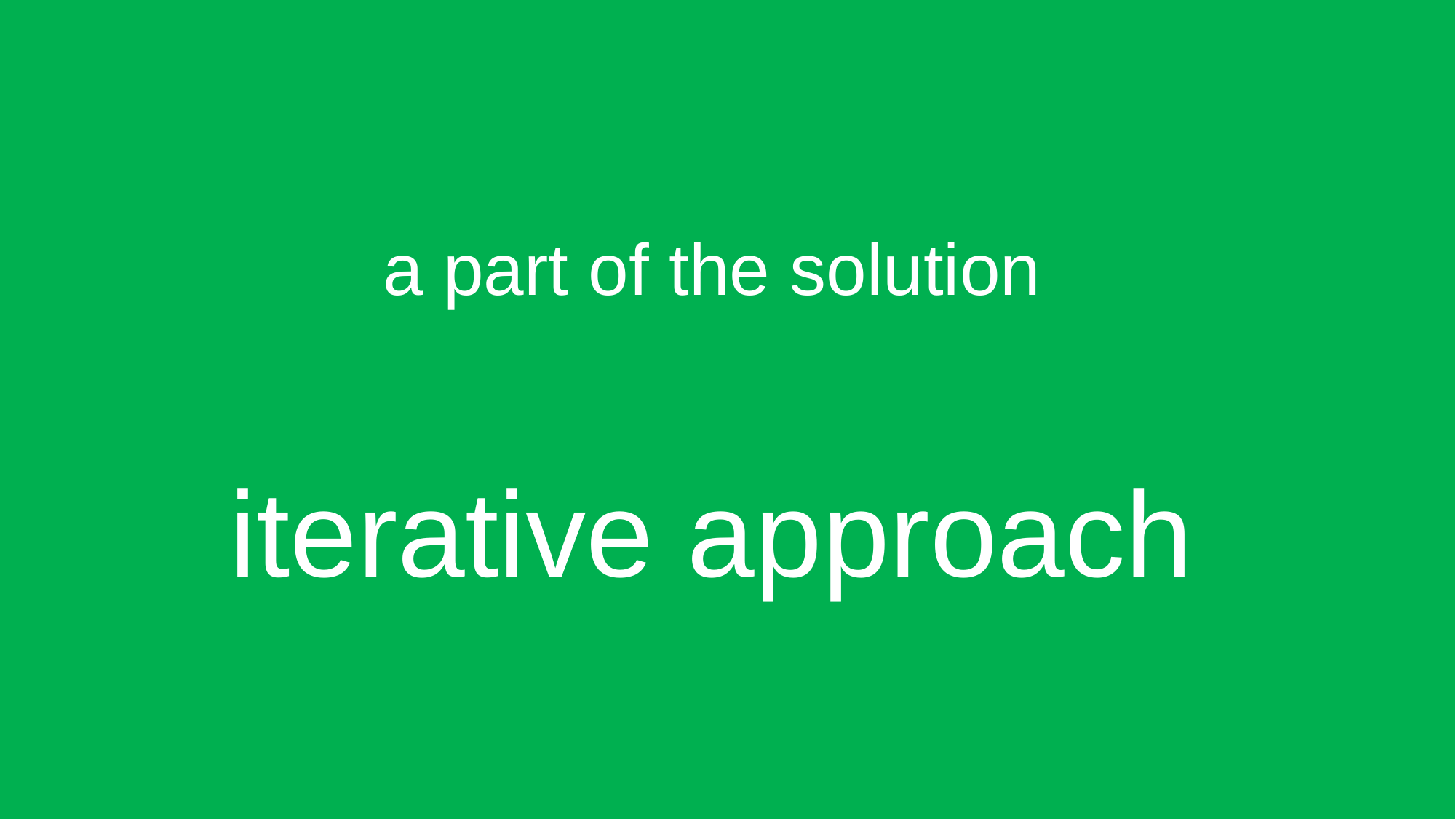

a part of the solution

iterative approach